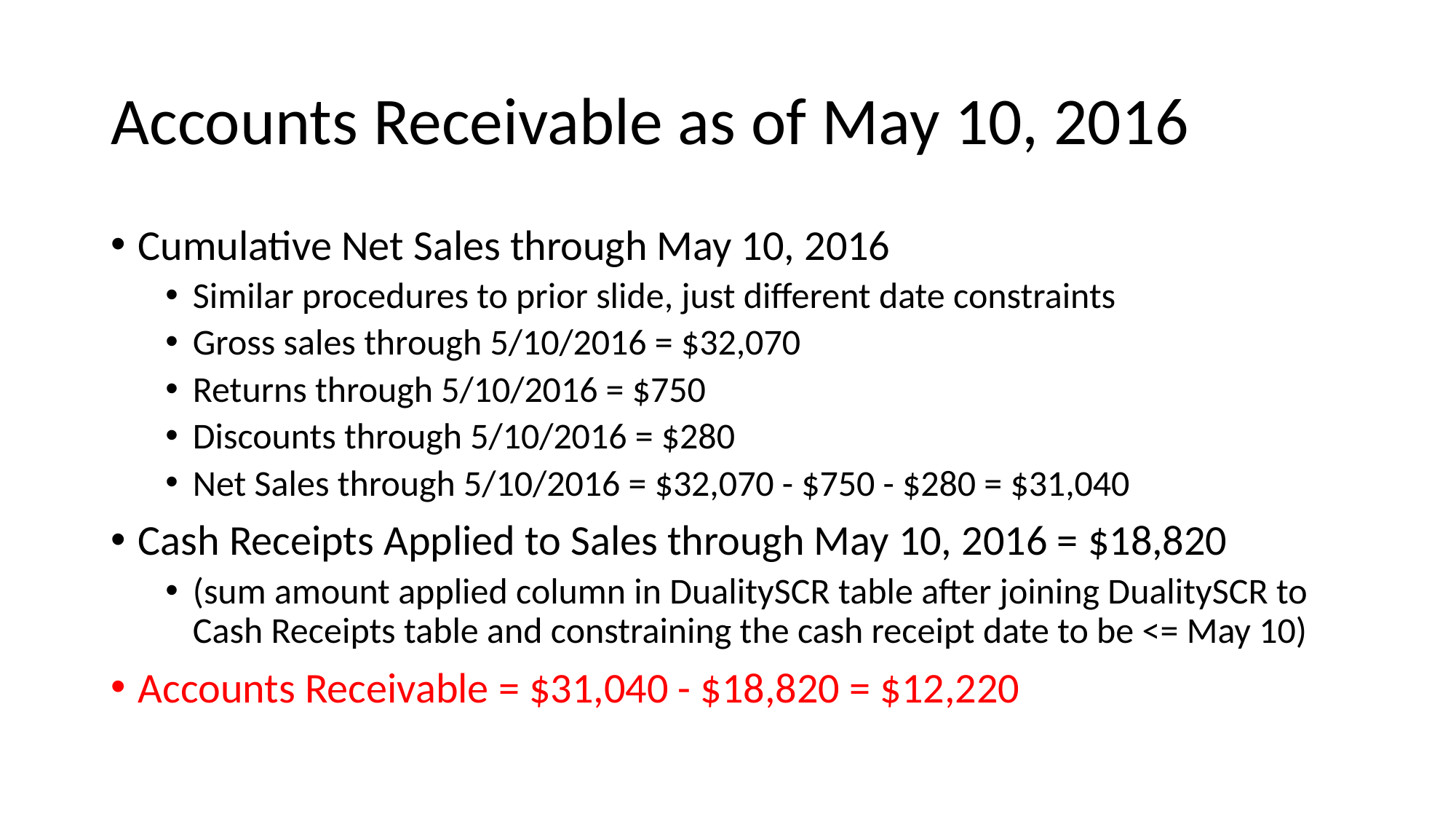

# Accounts Receivable as of May 10, 2016
Cumulative Net Sales through May 10, 2016
Similar procedures to prior slide, just different date constraints
Gross sales through 5/10/2016 = $32,070
Returns through 5/10/2016 = $750
Discounts through 5/10/2016 = $280
Net Sales through 5/10/2016 = $32,070 - $750 - $280 = $31,040
Cash Receipts Applied to Sales through May 10, 2016 = $18,820
(sum amount applied column in DualitySCR table after joining DualitySCR to Cash Receipts table and constraining the cash receipt date to be <= May 10)
Accounts Receivable = $31,040 - $18,820 = $12,220